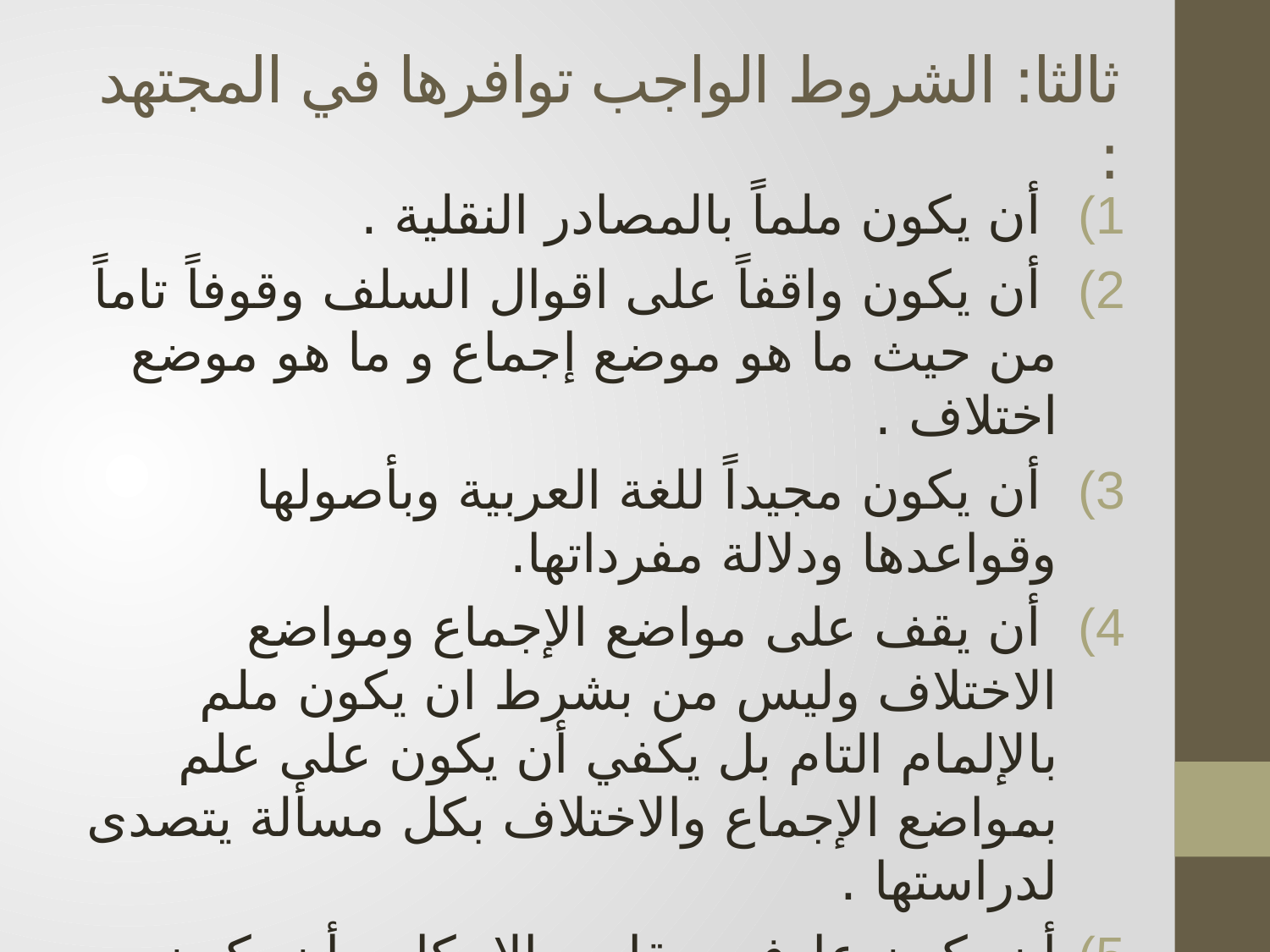

# ثالثا: الشروط الواجب توافرها في المجتهد :
 أن يكون ملماً بالمصادر النقلية .
 أن يكون واقفاً على اقوال السلف وقوفاً تاماً من حيث ما هو موضع إجماع و ما هو موضع اختلاف .
 أن يكون مجيداً للغة العربية وبأصولها وقواعدها ودلالة مفرداتها.
 أن يقف على مواضع الإجماع ومواضع الاختلاف وليس من بشرط ان يكون ملم بالإلمام التام بل يكفي أن يكون على علم بمواضع الإجماع والاختلاف بكل مسألة يتصدى لدراستها .
أن يكون عارف بمقاصد الاحكام وأن يكون صحيح الفهم محسناً للتقدير وأن يكون صحيح النية سليم الاعتقاد وأن تتوافر لديه أدوات ووسائل الاجتهاد بالرأي ( القياس والمصلحة المرسلة والاستحسان )